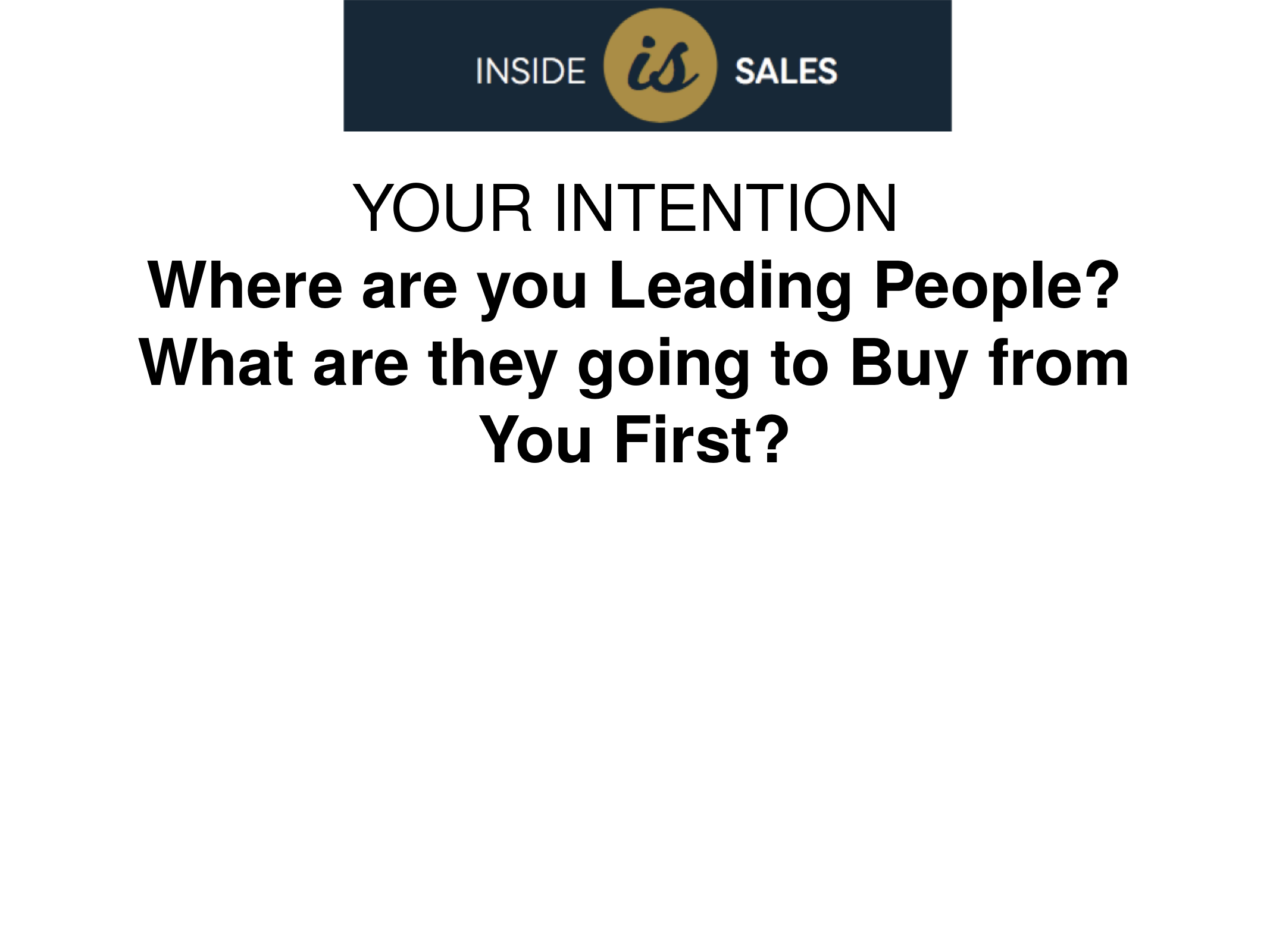

# YOUR INTENTION
Where are you Leading People?
What are they going to Buy from You First?